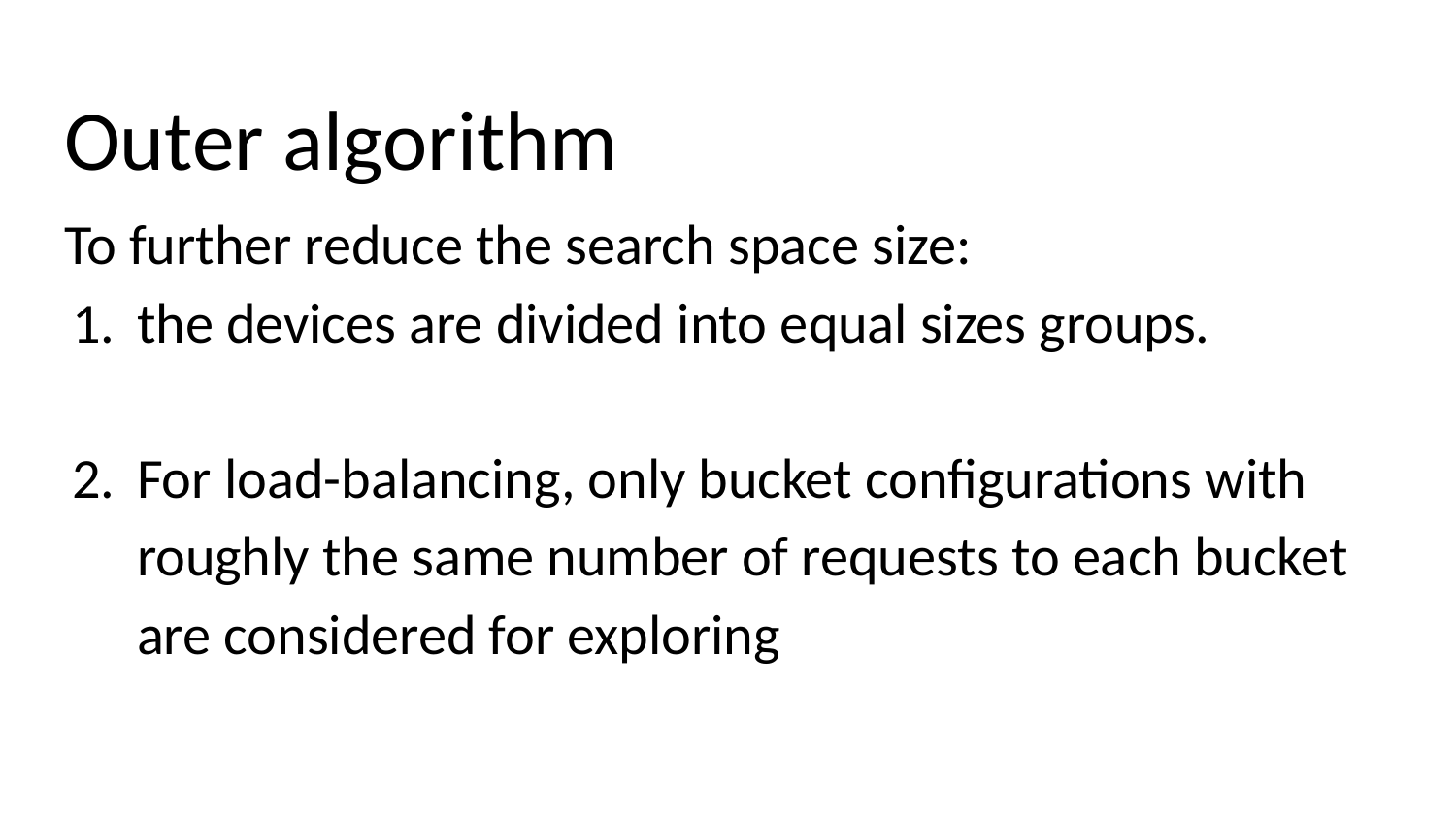

# Outer algorithm
To further reduce the search space size:
the devices are divided into equal sizes groups.

For load-balancing, only bucket configurations with roughly the same number of requests to each bucket are considered for exploring